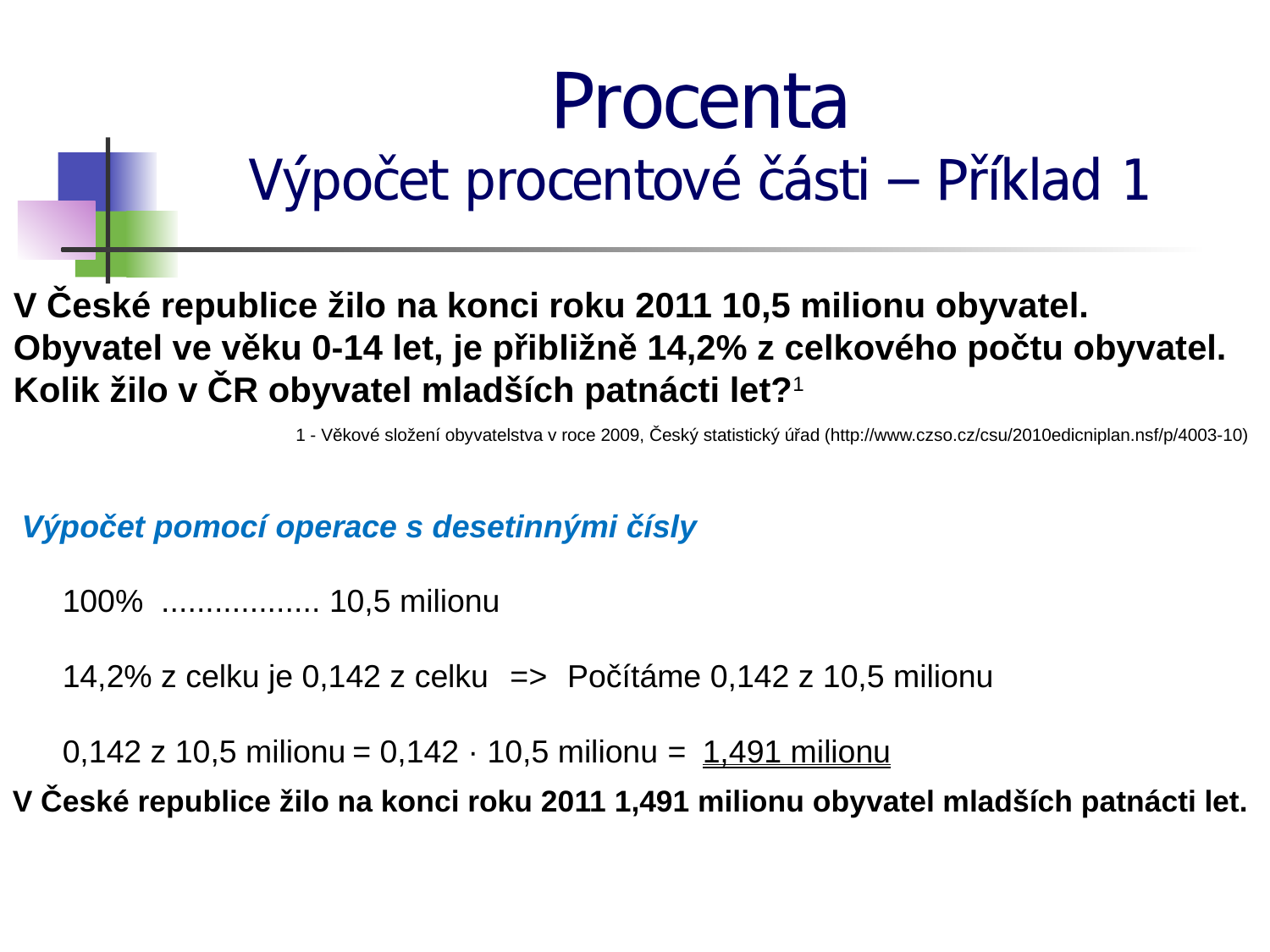

# Procenta Výpočet procentové části – Příklad 1
V České republice žilo na konci roku 2011 10,5 milionu obyvatel.
Obyvatel ve věku 0-14 let, je přibližně 14,2% z celkového počtu obyvatel.
Kolik žilo v ČR obyvatel mladších patnácti let?1
1 - Věkové složení obyvatelstva v roce 2009, Český statistický úřad (http://www.czso.cz/csu/2010edicniplan.nsf/p/4003-10)
Výpočet pomocí operace s desetinnými čísly
100%  .................. 10,5 milionu
14,2% z celku je 0,142 z celku
=>
Počítáme 0,142 z 10,5 milionu
0,142 z 10,5 milionu
= 0,142 · 10,5 milionu
=
1,491 milionu
V České republice žilo na konci roku 2011 1,491 milionu obyvatel mladších patnácti let.